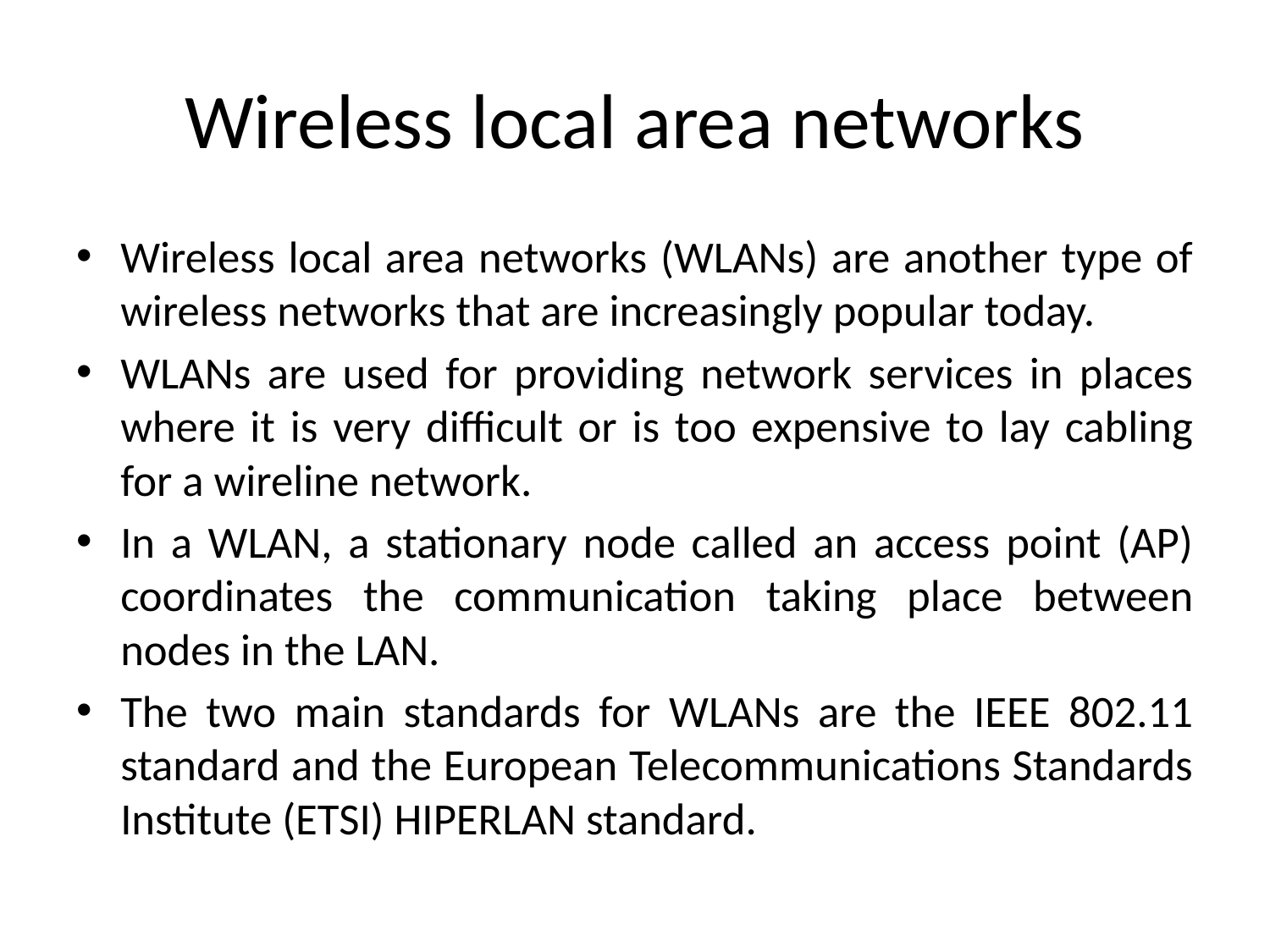

# Wireless local area networks
Wireless local area networks (WLANs) are another type of wireless networks that are increasingly popular today.
WLANs are used for providing network services in places where it is very difficult or is too expensive to lay cabling for a wireline network.
In a WLAN, a stationary node called an access point (AP) coordinates the communication taking place between nodes in the LAN.
The two main standards for WLANs are the IEEE 802.11 standard and the European Telecommunications Standards Institute (ETSI) HIPERLAN standard.